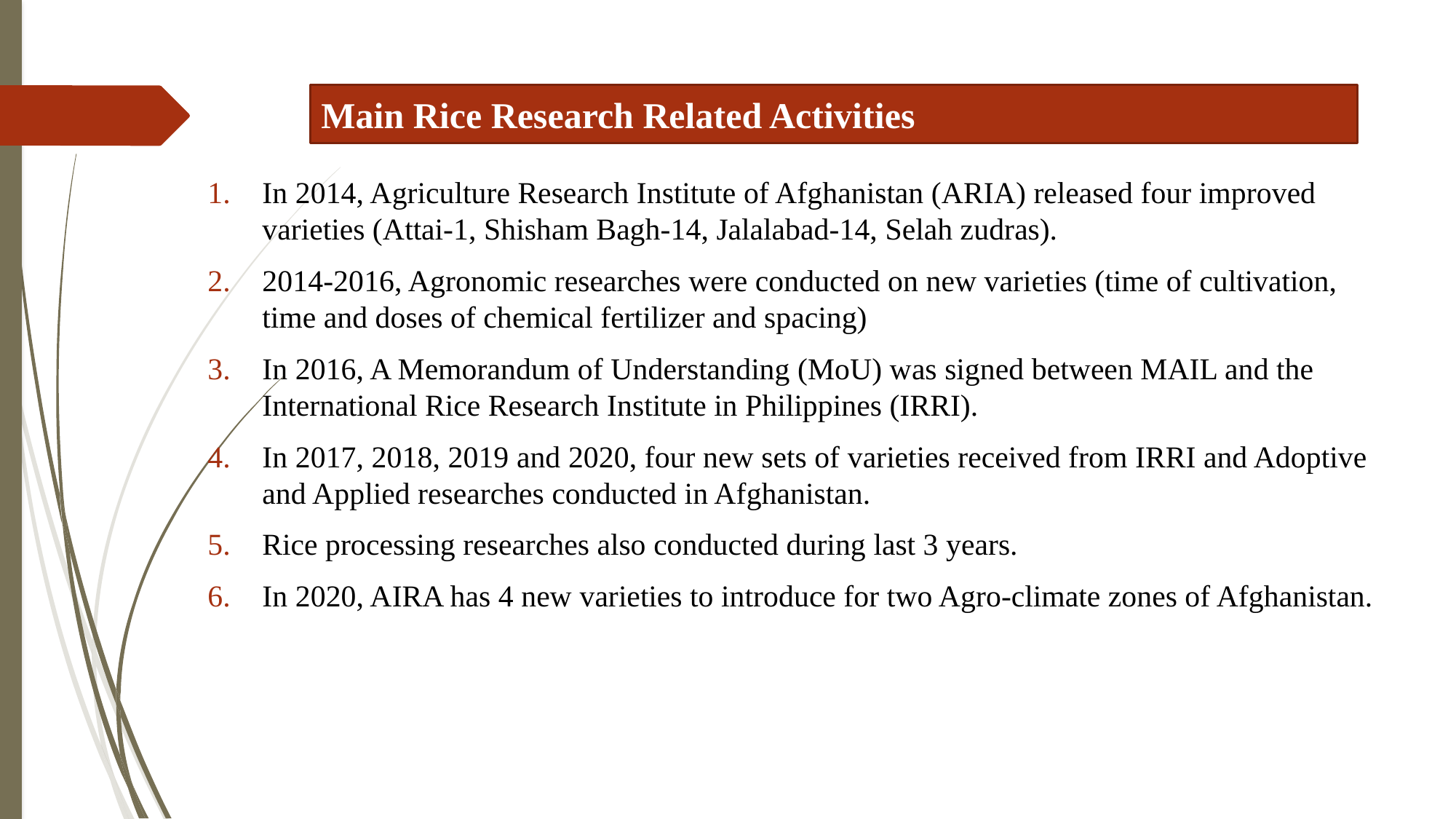

Main Rice Research Related Activities
In 2014, Agriculture Research Institute of Afghanistan (ARIA) released four improved varieties (Attai-1, Shisham Bagh-14, Jalalabad-14, Selah zudras).
2014-2016, Agronomic researches were conducted on new varieties (time of cultivation, time and doses of chemical fertilizer and spacing)
In 2016, A Memorandum of Understanding (MoU) was signed between MAIL and the International Rice Research Institute in Philippines (IRRI).
In 2017, 2018, 2019 and 2020, four new sets of varieties received from IRRI and Adoptive and Applied researches conducted in Afghanistan.
Rice processing researches also conducted during last 3 years.
In 2020, AIRA has 4 new varieties to introduce for two Agro-climate zones of Afghanistan.